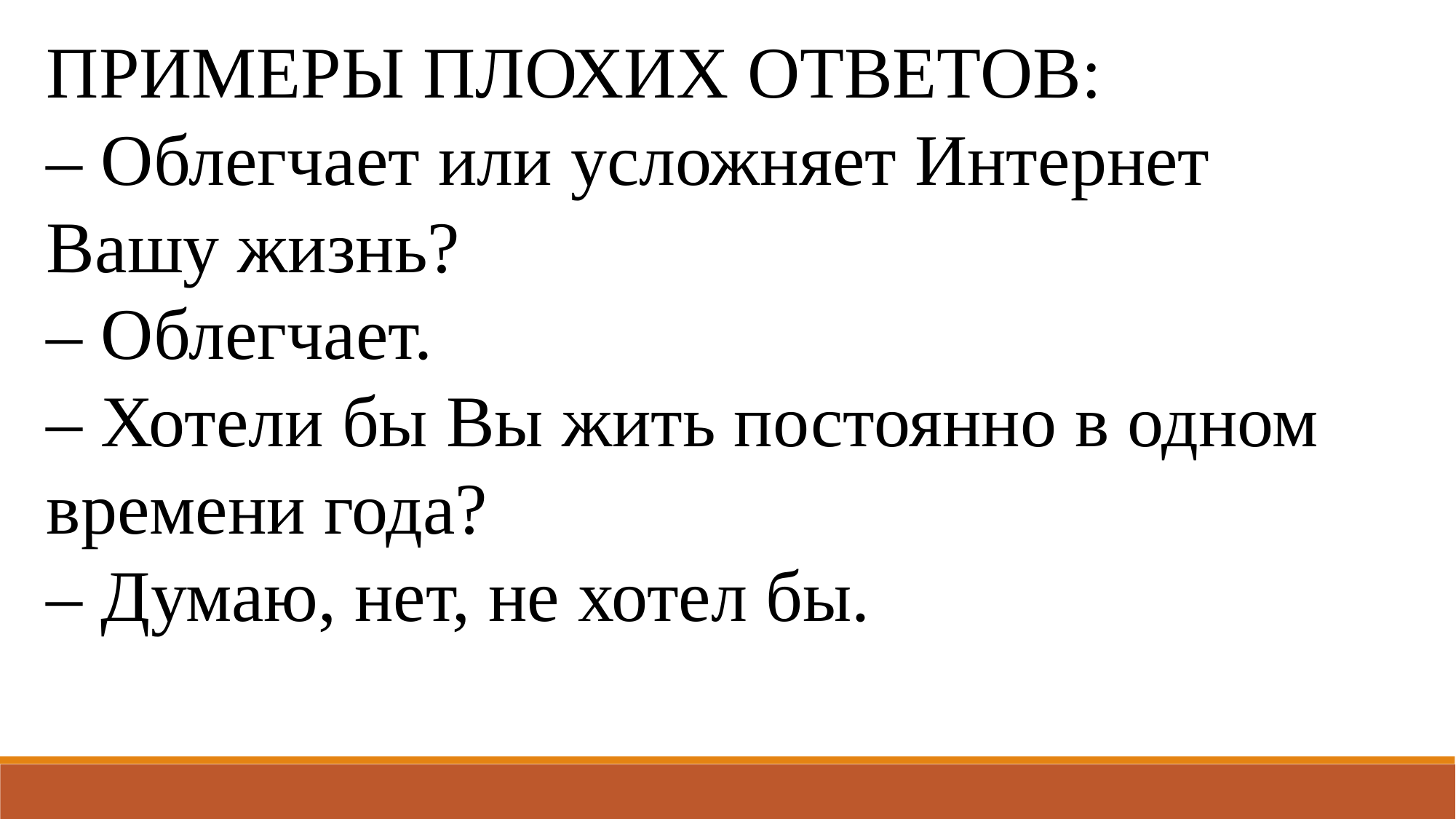

ПРИМЕРЫ ПЛОХИХ ОТВЕТОВ: 
– Облегчает или усложняет Интернет Вашу жизнь? 
– Облегчает. 
– Хотели бы Вы жить постоянно в одном времени года? 
– Думаю, нет, не хотел бы.